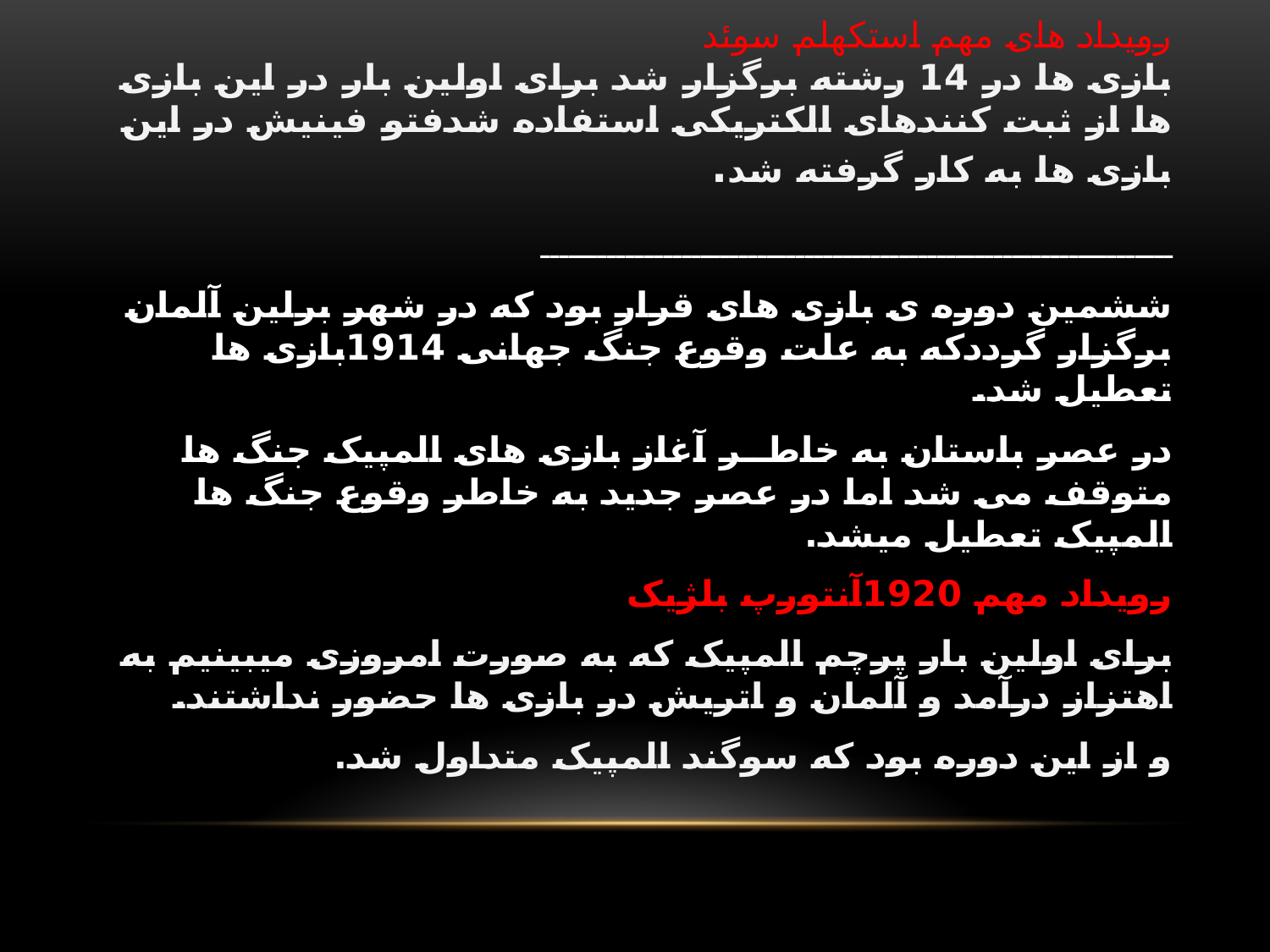

# رویداد های مهم استکهلم سوئد بازی ها در 14 رشته برگزار شد برای اولین بار در این بازی ها از ثبت کنندهای الکتریکی استفاده شدفتو فینیش در این بازی ها به کار گرفته شد.
ـــــــــــــــــــــــــــــــــــــــــــــــــــــــــــــــــــ
ششمین دوره ی بازی های قرار بود که در شهر برلین آلمان برگزار گرددکه به علت وقوع جنگ جهانی 1914بازی ها تعطیل شد.
در عصر باستان به خاطــر آغاز بازی های المپیک جنگ ها متوقف می شد اما در عصر جدید به خاطر وقوع جنگ ها المپیک تعطیل میشد.
رویداد مهم 1920آنتورپ بلژیک
برای اولین بار پرچم المپیک که به صورت امروزی میبینیم به اهتزاز درآمد و آلمان و اتریش در بازی ها حضور نداشتند.
و از این دوره بود که سوگند المپیک متداول شد.